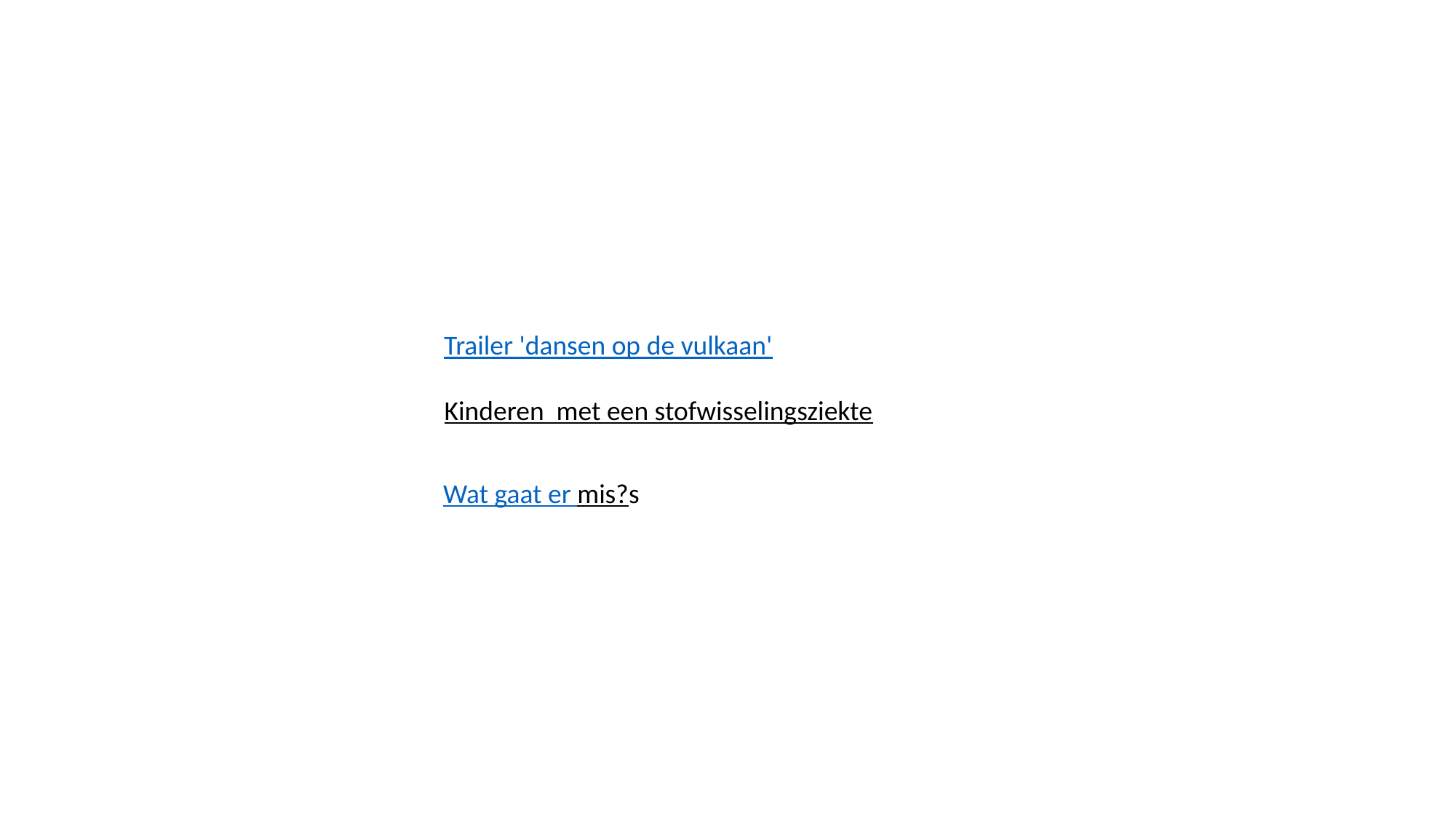

#

Trailer 'dansen op de vulkaan'
Kinderen  met een stofwisselingsziekte
Wat gaat er mis?s